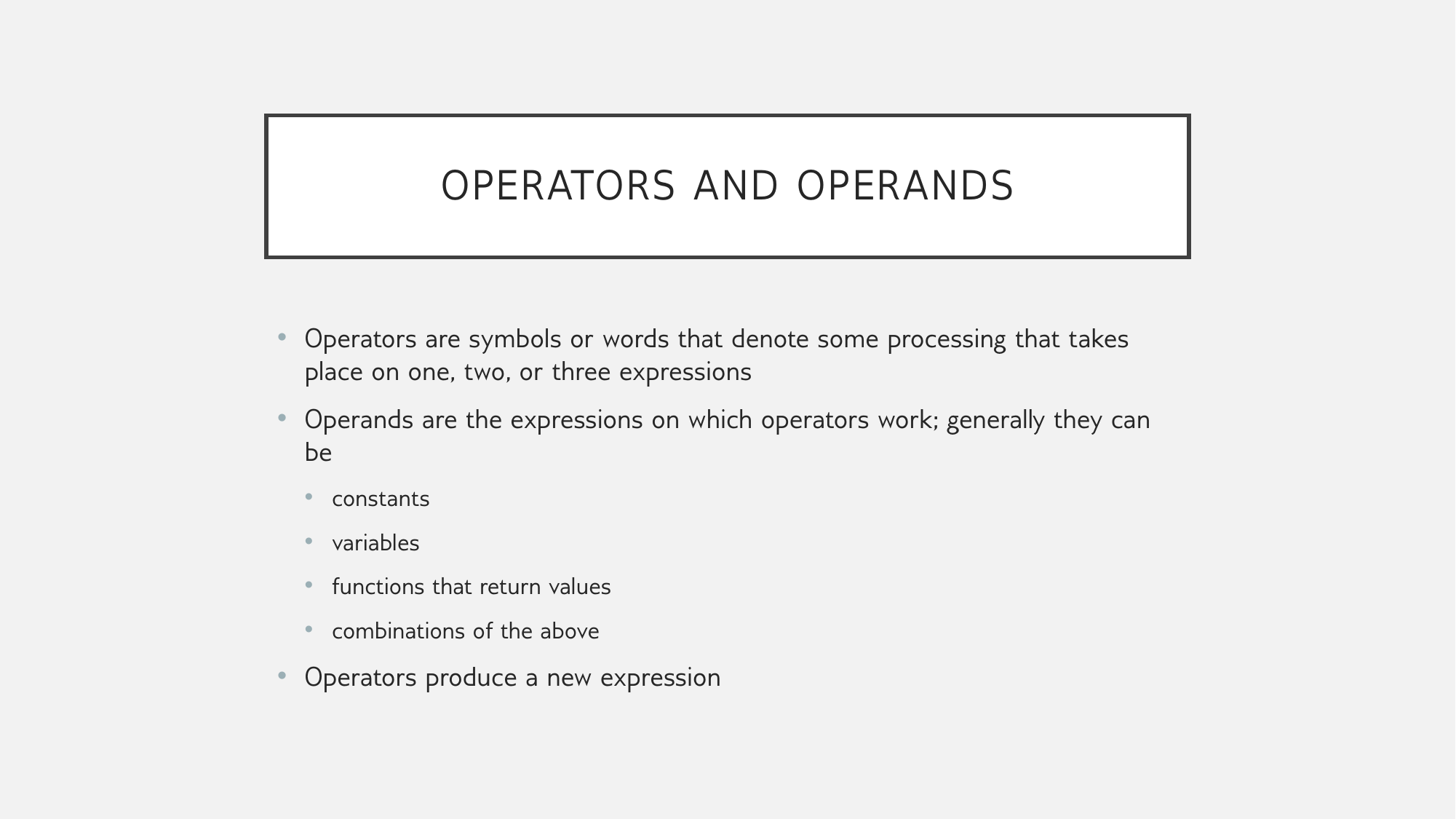

# Operators And Operands
Operators are symbols or words that denote some processing that takes place on one, two, or three expressions
Operands are the expressions on which operators work; generally they can be
constants
variables
functions that return values
combinations of the above
Operators produce a new expression